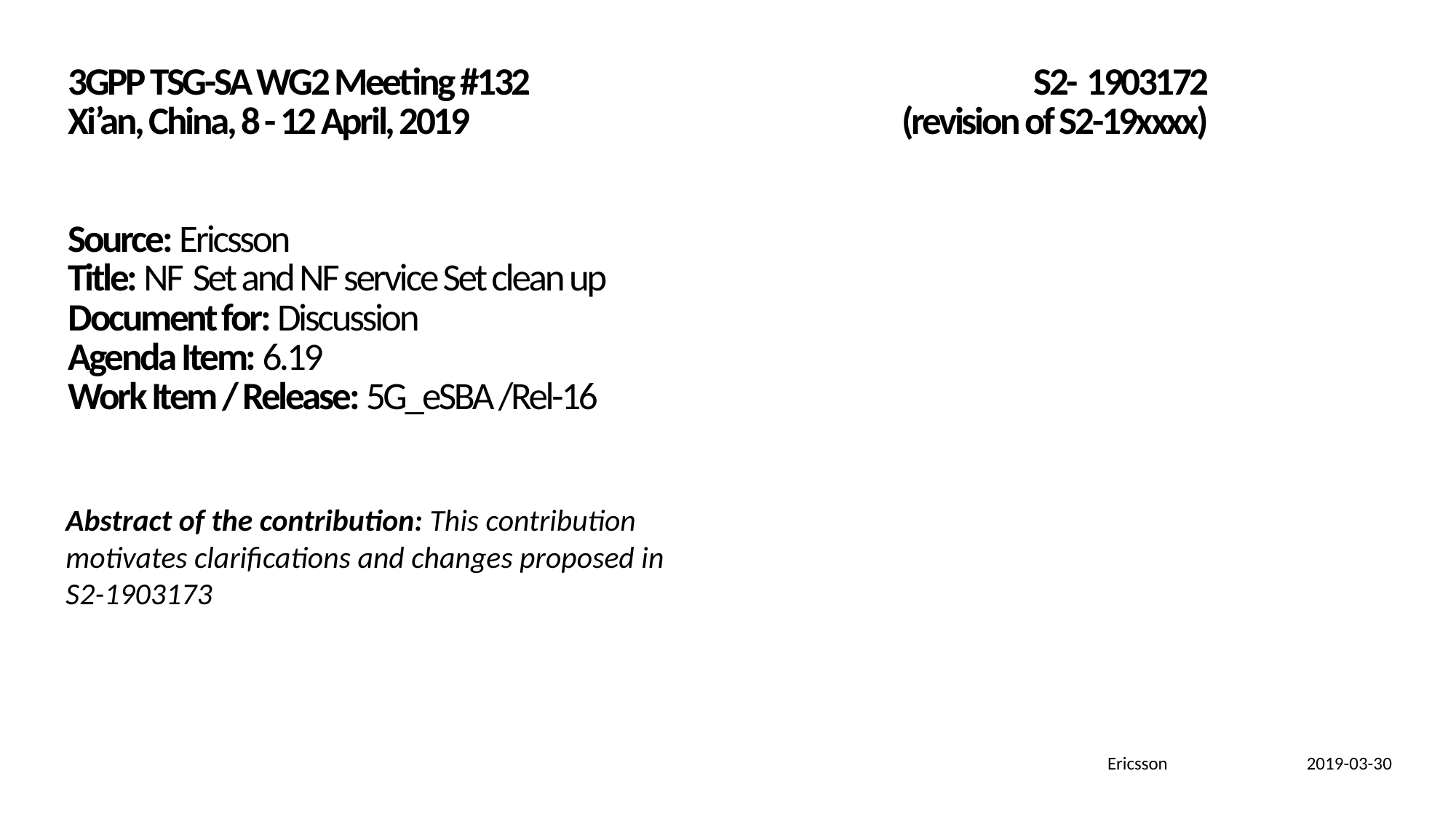

# 3GPP TSG-SA WG2 Meeting #132 	S2- 1903172  Xi’an, China, 8 - 12 April, 2019	(revision of S2-19xxxx)  Source: Ericsson  Title: NF Set and NF service Set clean up Document for: Discussion Agenda Item: 6.19 Work Item / Release: 5G_eSBA /Rel-16
Abstract of the contribution: This contribution motivates clarifications and changes proposed in S2-1903173
Ericsson
2019-03-30